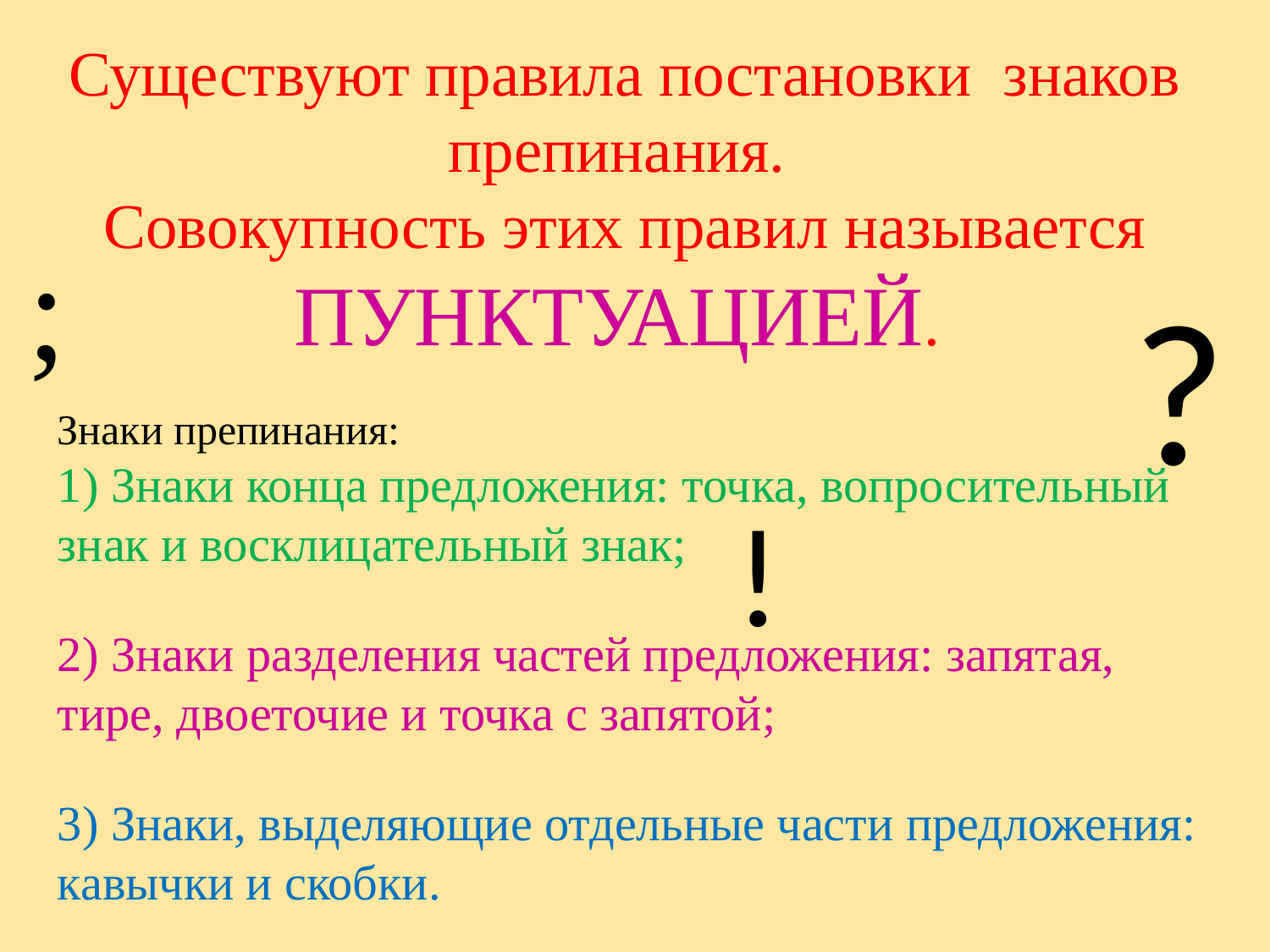

Существуют правила постановки  знаков препинания.
Совокупность этих правил называется ПУНКТУАЦИЕЙ.
;
?
Знаки препинания:
1) Знаки конца предложения: точка, вопросительный знак и восклицательный знак;

2) Знаки разделения частей предложения: запятая, тире, двоеточие и точка с запятой;

3) Знаки, выделяющие отдельные части предложения: кавычки и скобки.
!